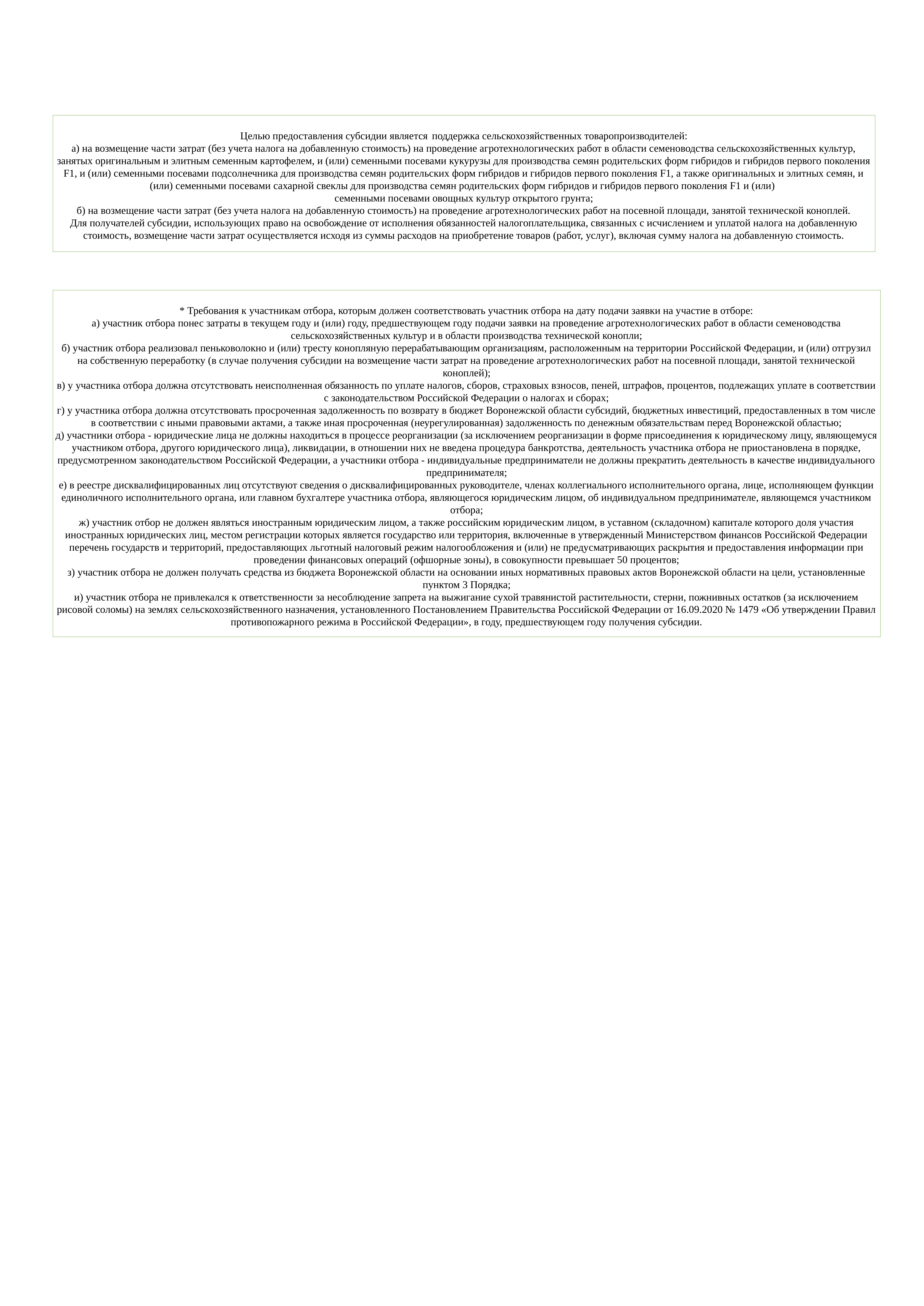

Целью предоставления субсидии является  поддержка сельскохозяйственных товаропроизводителей:
а) на возмещение части затрат (без учета налога на добавленную стоимость) на проведение агротехнологических работ в области семеноводства сельскохозяйственных культур, занятых оригинальным и элитным семенным картофелем, и (или) семенными посевами кукурузы для производства семян родительских форм гибридов и гибридов первого поколения F1, и (или) семенными посевами подсолнечника для производства семян родительских форм гибридов и гибридов первого поколения F1, а также оригинальных и элитных семян, и (или) семенными посевами сахарной свеклы для производства семян родительских форм гибридов и гибридов первого поколения F1 и (или)
семенными посевами овощных культур открытого грунта;
б) на возмещение части затрат (без учета налога на добавленную стоимость) на проведение агротехнологических работ на посевной площади, занятой технической коноплей.
Для получателей субсидии, использующих право на освобождение от исполнения обязанностей налогоплательщика, связанных с исчислением и уплатой налога на добавленную стоимость, возмещение части затрат осуществляется исходя из суммы расходов на приобретение товаров (работ, услуг), включая сумму налога на добавленную стоимость.

* Требования к участникам отбора, которым должен соответствовать участник отбора на дату подачи заявки на участие в отборе:
а) участник отбора понес затраты в текущем году и (или) году, предшествующем году подачи заявки на проведение агротехнологических работ в области семеноводства сельскохозяйственных культур и в области производства технической конопли;
б) участник отбора реализовал пеньковолокно и (или) тресту конопляную перерабатывающим организациям, расположенным на территории Российской Федерации, и (или) отгрузил на собственную переработку (в случае получения субсидии на возмещение части затрат на проведение агротехнологических работ на посевной площади, занятой технической коноплей);
в) у участника отбора должна отсутствовать неисполненная обязанность по уплате налогов, сборов, страховых взносов, пеней, штрафов, процентов, подлежащих уплате в соответствии с законодательством Российской Федерации о налогах и сборах;
г) у участника отбора должна отсутствовать просроченная задолженность по возврату в бюджет Воронежской области субсидий, бюджетных инвестиций, предоставленных в том числе в соответствии с иными правовыми актами, а также иная просроченная (неурегулированная) задолженность по денежным обязательствам перед Воронежской областью;
д) участники отбора - юридические лица не должны находиться в процессе реорганизации (за исключением реорганизации в форме присоединения к юридическому лицу, являющемуся участником отбора, другого юридического лица), ликвидации, в отношении них не введена процедура банкротства, деятельность участника отбора не приостановлена в порядке, предусмотренном законодательством Российской Федерации, а участники отбора - индивидуальные предприниматели не должны прекратить деятельность в качестве индивидуального предпринимателя;
е) в реестре дисквалифицированных лиц отсутствуют сведения о дисквалифицированных руководителе, членах коллегиального исполнительного органа, лице, исполняющем функции единоличного исполнительного органа, или главном бухгалтере участника отбора, являющегося юридическим лицом, об индивидуальном предпринимателе, являющемся участником отбора;
ж) участник отбор не должен являться иностранным юридическим лицом, а также российским юридическим лицом, в уставном (складочном) капитале которого доля участия иностранных юридических лиц, местом регистрации которых является государство или территория, включенные в утвержденный Министерством финансов Российской Федерации перечень государств и территорий, предоставляющих льготный налоговый режим налогообложения и (или) не предусматривающих раскрытия и предоставления информации при проведении финансовых операций (офшорные зоны), в совокупности превышает 50 процентов;
з) участник отбора не должен получать средства из бюджета Воронежской области на основании иных нормативных правовых актов Воронежской области на цели, установленные пунктом 3 Порядка;
и) участник отбора не привлекался к ответственности за несоблюдение запрета на выжигание сухой травянистой растительности, стерни, пожнивных остатков (за исключением рисовой соломы) на землях сельскохозяйственного назначения, установленного Постановлением Правительства Российской Федерации от 16.09.2020 № 1479 «Об утверждении Правил противопожарного режима в Российской Федерации», в году, предшествующем году получения субсидии.